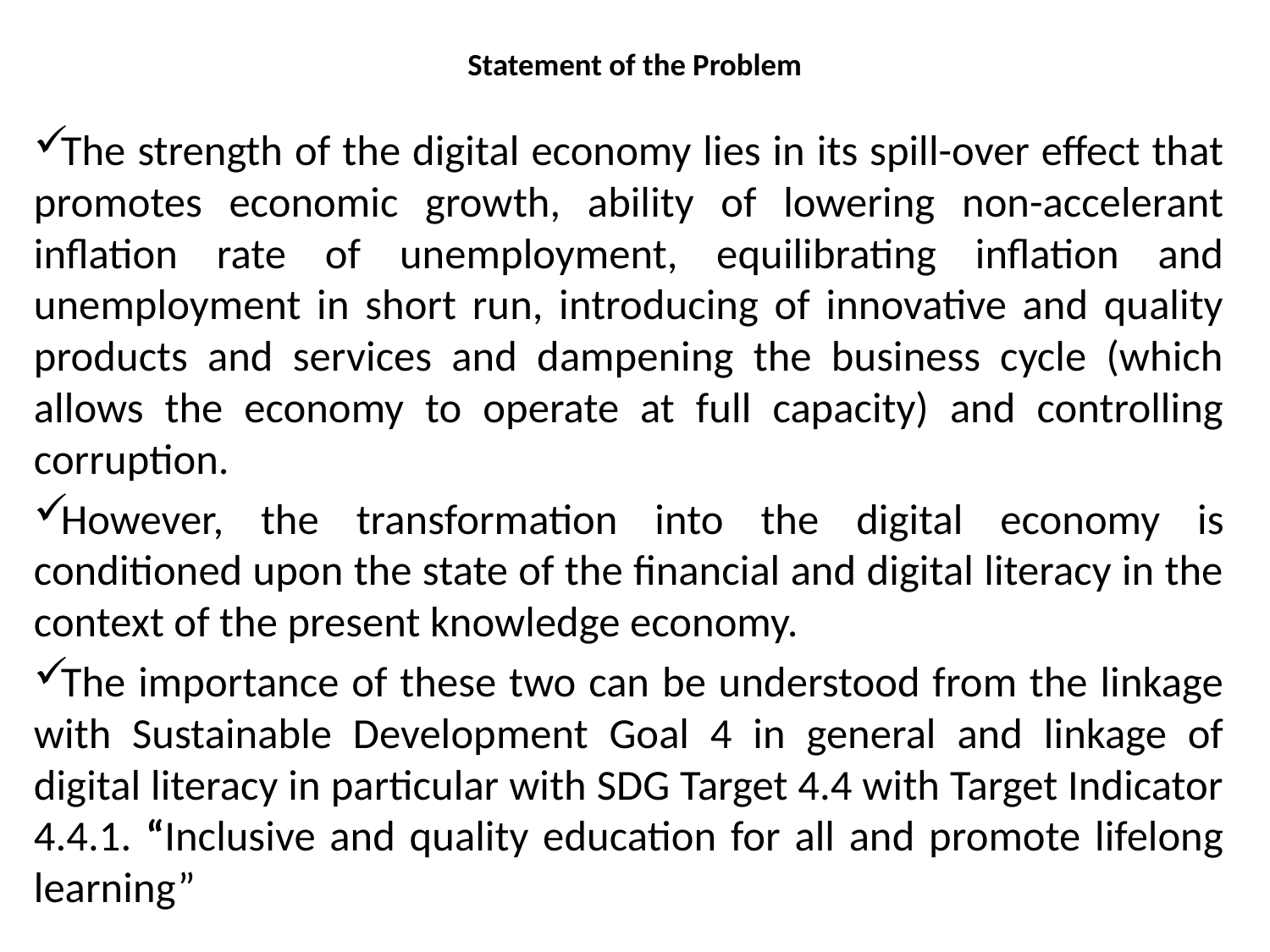

# Statement of the Problem
The strength of the digital economy lies in its spill-over effect that promotes economic growth, ability of lowering non-accelerant inflation rate of unemployment, equilibrating inflation and unemployment in short run, introducing of innovative and quality products and services and dampening the business cycle (which allows the economy to operate at full capacity) and controlling corruption.
However, the transformation into the digital economy is conditioned upon the state of the financial and digital literacy in the context of the present knowledge economy.
The importance of these two can be understood from the linkage with Sustainable Development Goal 4 in general and linkage of digital literacy in particular with SDG Target 4.4 with Target Indicator 4.4.1. “Inclusive and quality education for all and promote lifelong learning”